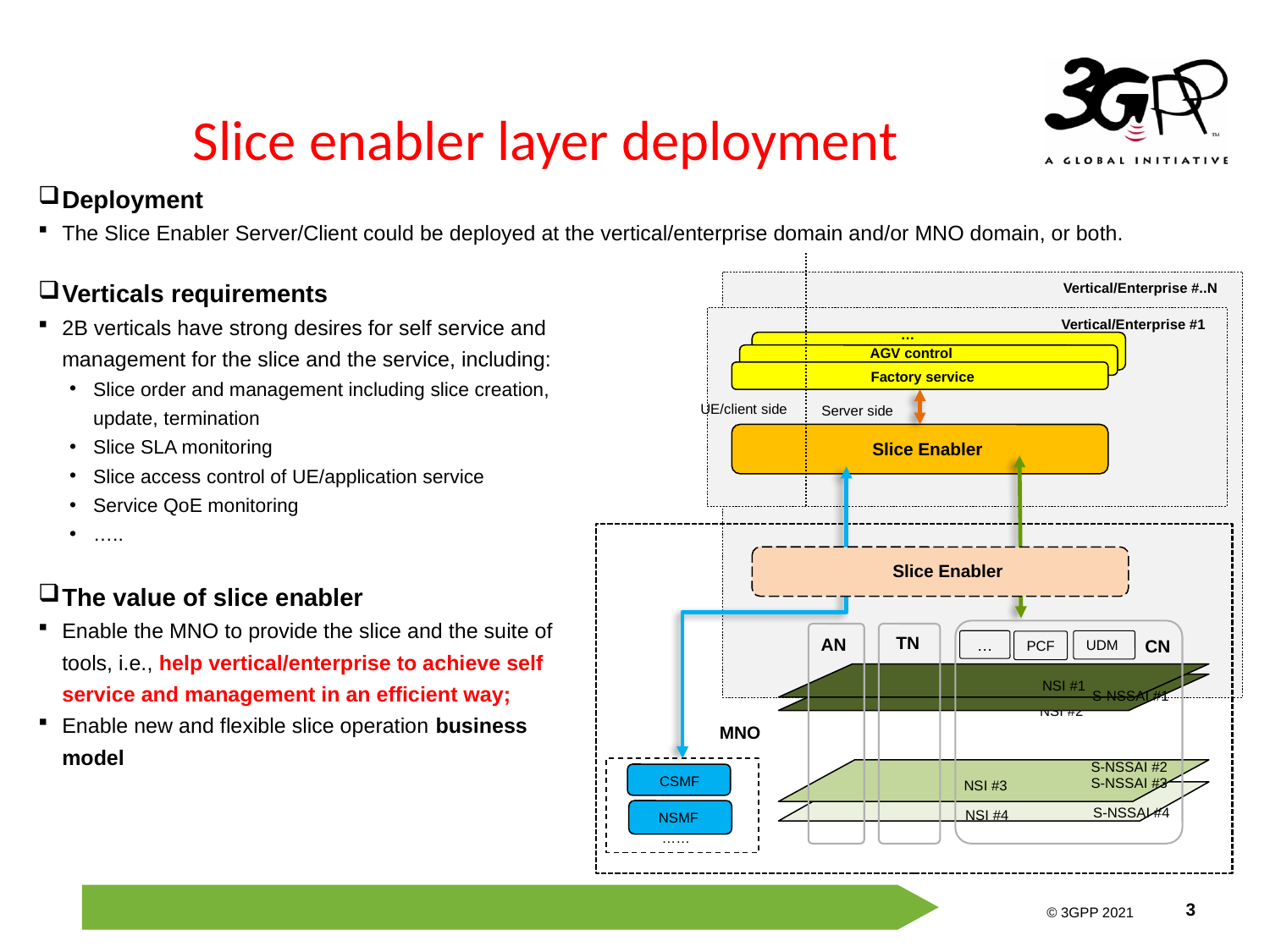

# Slice enabler layer deployment
Deployment
The Slice Enabler Server/Client could be deployed at the vertical/enterprise domain and/or MNO domain, or both.

Vertical/Enterprise #..N
Verticals requirements
2B verticals have strong desires for self service and management for the slice and the service, including:
Slice order and management including slice creation, update, termination
Slice SLA monitoring
Slice access control of UE/application service
Service QoE monitoring
…..

The value of slice enabler
Enable the MNO to provide the slice and the suite of tools, i.e., help vertical/enterprise to achieve self service and management in an efficient way;
Enable new and flexible slice operation business model

Vertical/Enterprise #1

…

AGV control

Factory service

UE/client side
Server side

Slice Enabler

Slice Enabler
TN
AN

CN
…
UDM
PCF

NSI #1

S-NSSAI #1
NSI #2
MNO
S-NSSAI #2
S-NSSAI #3

CSMF
NSI #3

S-NSSAI #4
NSI #4

NSMF
……